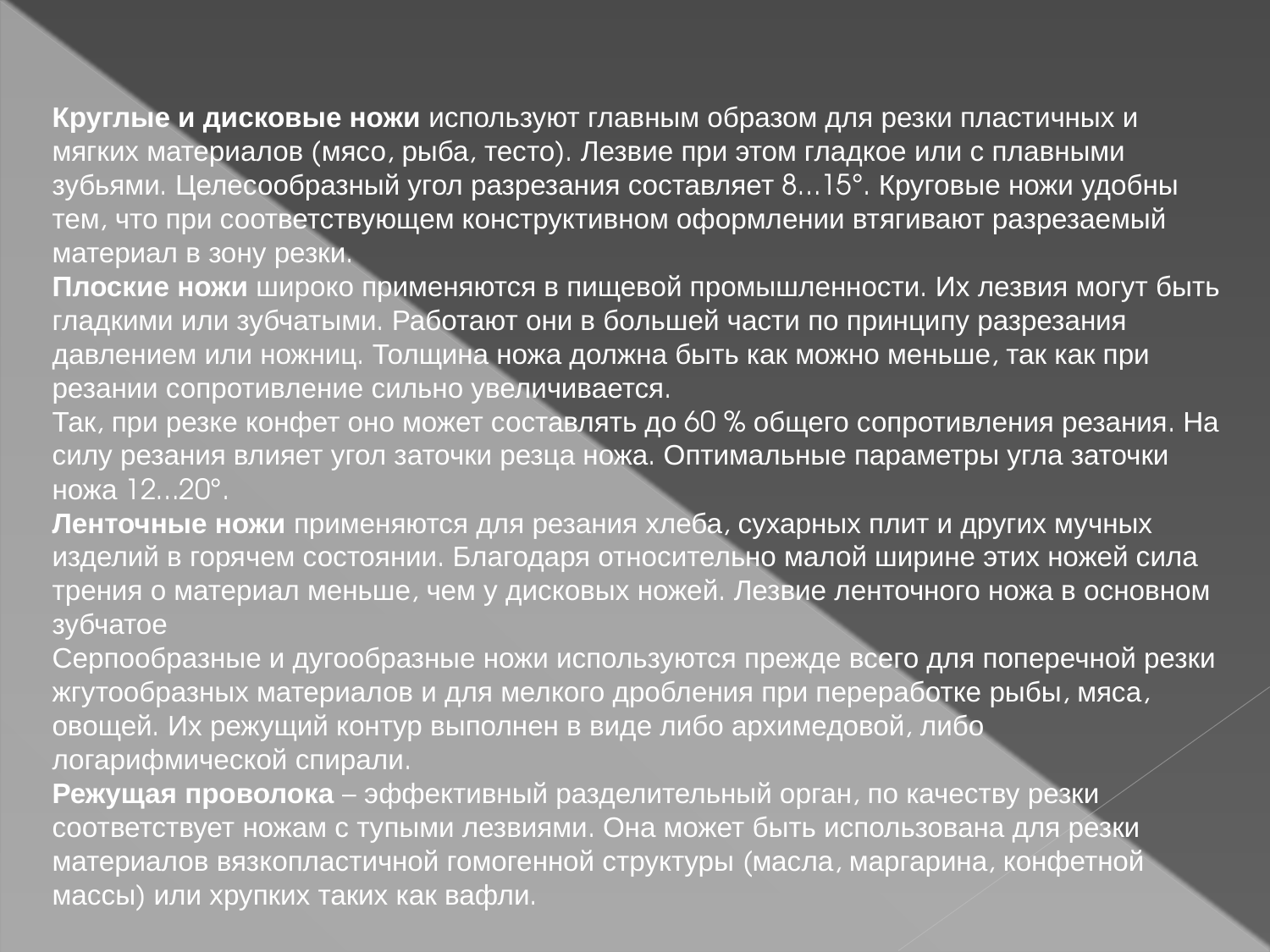

Круглые и дисковые ножи используют главным образом для резки пластичных и мягких материалов (мясо, рыба, тесто). Лезвие при этом гладкое или с плавными зубьями. Целесообразный угол разрезания составляет 8…15°. Круговые ножи удобны тем, что при соответствующем конструктивном оформлении втягивают разрезаемый материал в зону резки.
Плоские ножи широко применяются в пищевой промышленности. Их лезвия могут быть гладкими или зубчатыми. Работают они в большей части по принципу разрезания давлением или ножниц. Толщина ножа должна быть как можно меньше, так как при резании сопротивление сильно увеличивается.
Так, при резке конфет оно может составлять до 60 % общего сопротивления резания. На силу резания влияет угол заточки резца ножа. Оптимальные параметры угла заточки ножа 12…20°.
Ленточные ножи применяются для резания хлеба, сухарных плит и других мучных изделий в горячем состоянии. Благодаря относительно малой ширине этих ножей сила трения о материал меньше, чем у дисковых ножей. Лезвие ленточного ножа в основном зубчатое
Серпообразные и дугообразные ножи используются прежде всего для поперечной резки жгутообразных материалов и для мелкого дробления при переработке рыбы, мяса, овощей. Их режущий контур выполнен в виде либо архимедовой, либо логарифмической спирали.
Режущая проволока – эффективный разделительный орган, по качеству резки соответствует ножам с тупыми лезвиями. Она может быть использована для резки материалов вязкопластичной гомогенной структуры (масла, маргарина, конфетной массы) или хрупких таких как вафли.